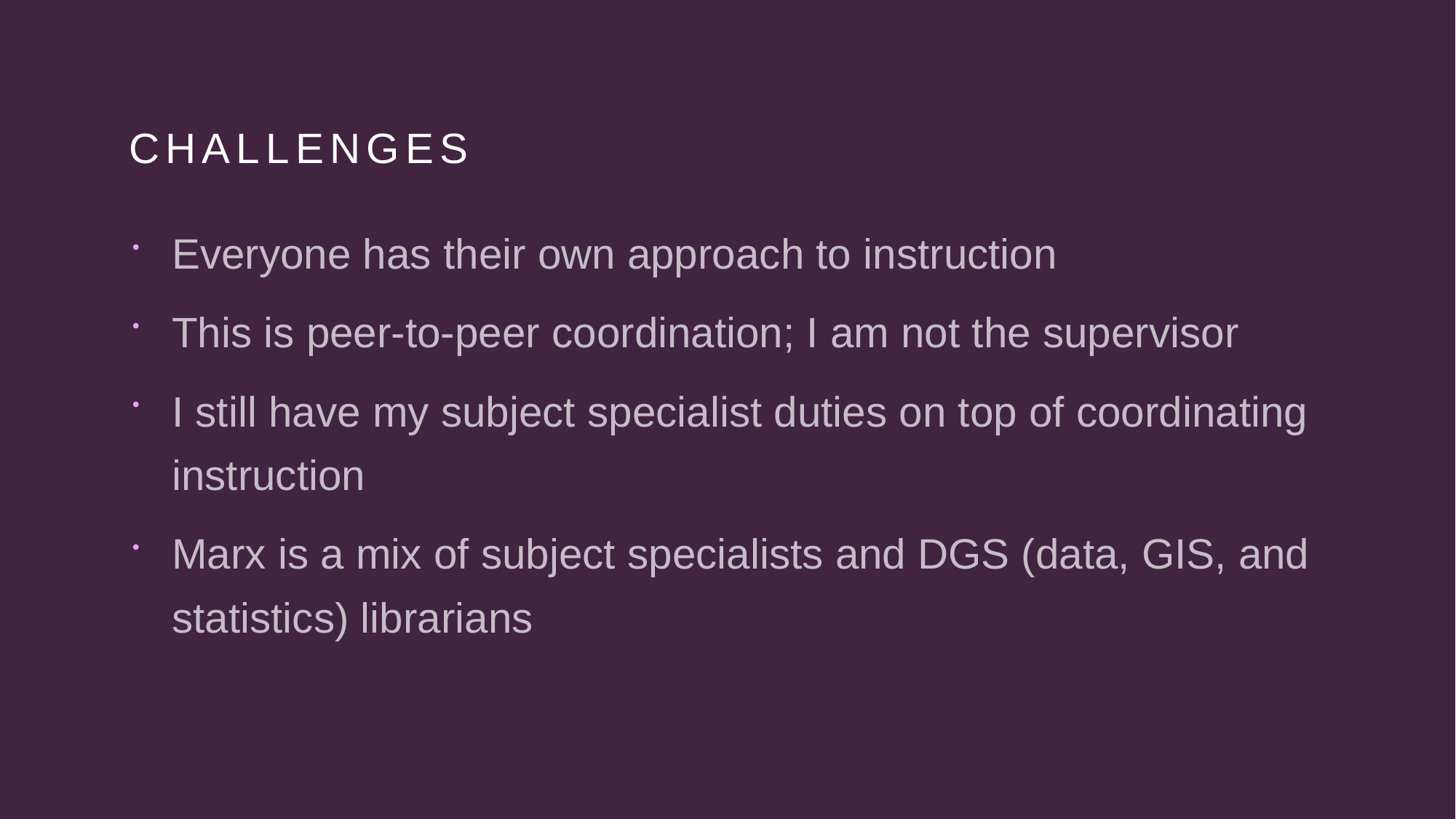

# challenges
Everyone has their own approach to instruction
This is peer-to-peer coordination; I am not the supervisor
I still have my subject specialist duties on top of coordinating instruction
Marx is a mix of subject specialists and DGS (data, GIS, and statistics) librarians